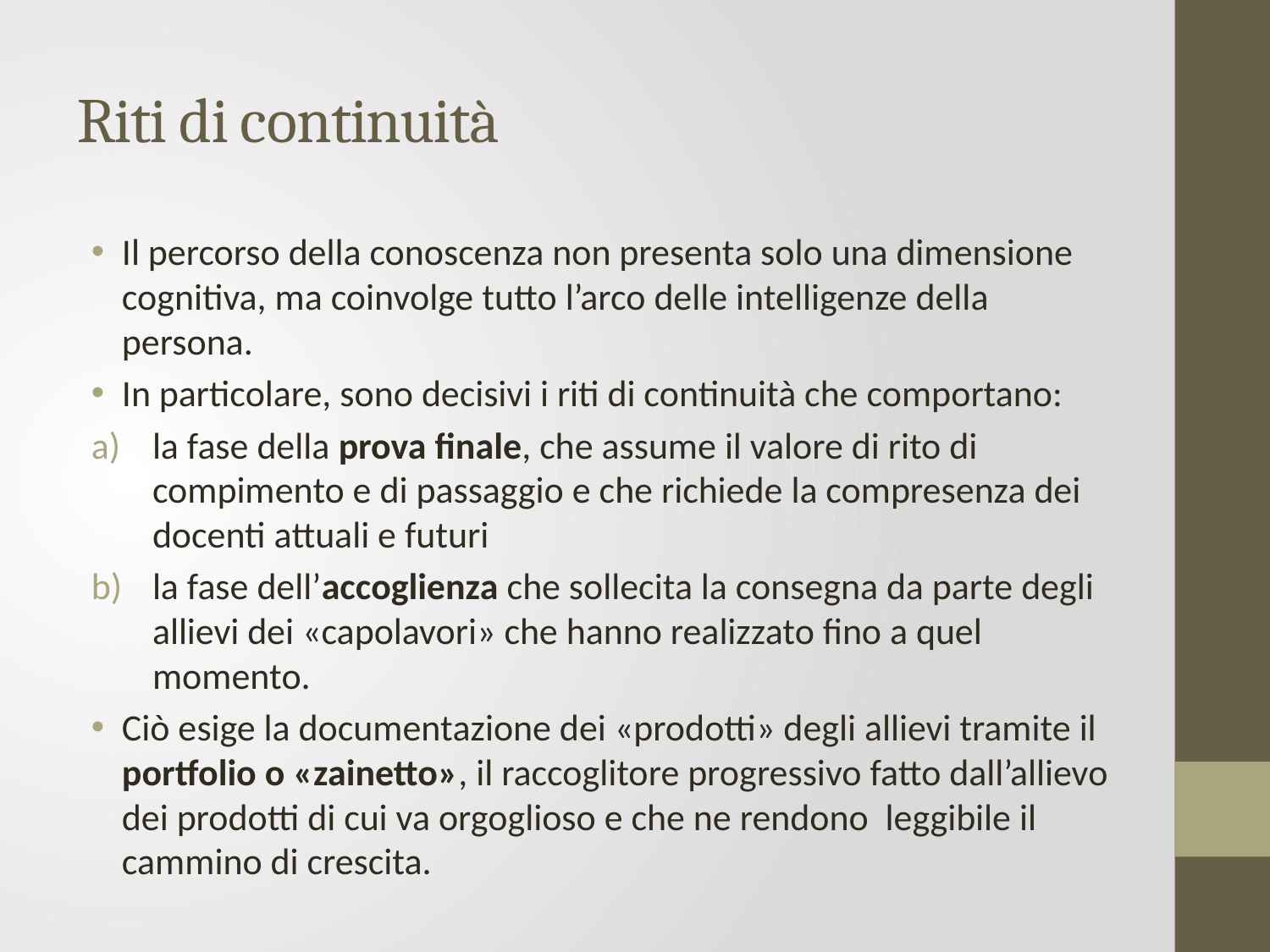

# Riti di continuità
Il percorso della conoscenza non presenta solo una dimensione cognitiva, ma coinvolge tutto l’arco delle intelligenze della persona.
In particolare, sono decisivi i riti di continuità che comportano:
la fase della prova finale, che assume il valore di rito di compimento e di passaggio e che richiede la compresenza dei docenti attuali e futuri
la fase dell’accoglienza che sollecita la consegna da parte degli allievi dei «capolavori» che hanno realizzato fino a quel momento.
Ciò esige la documentazione dei «prodotti» degli allievi tramite il portfolio o «zainetto», il raccoglitore progressivo fatto dall’allievo dei prodotti di cui va orgoglioso e che ne rendono  leggibile il cammino di crescita.